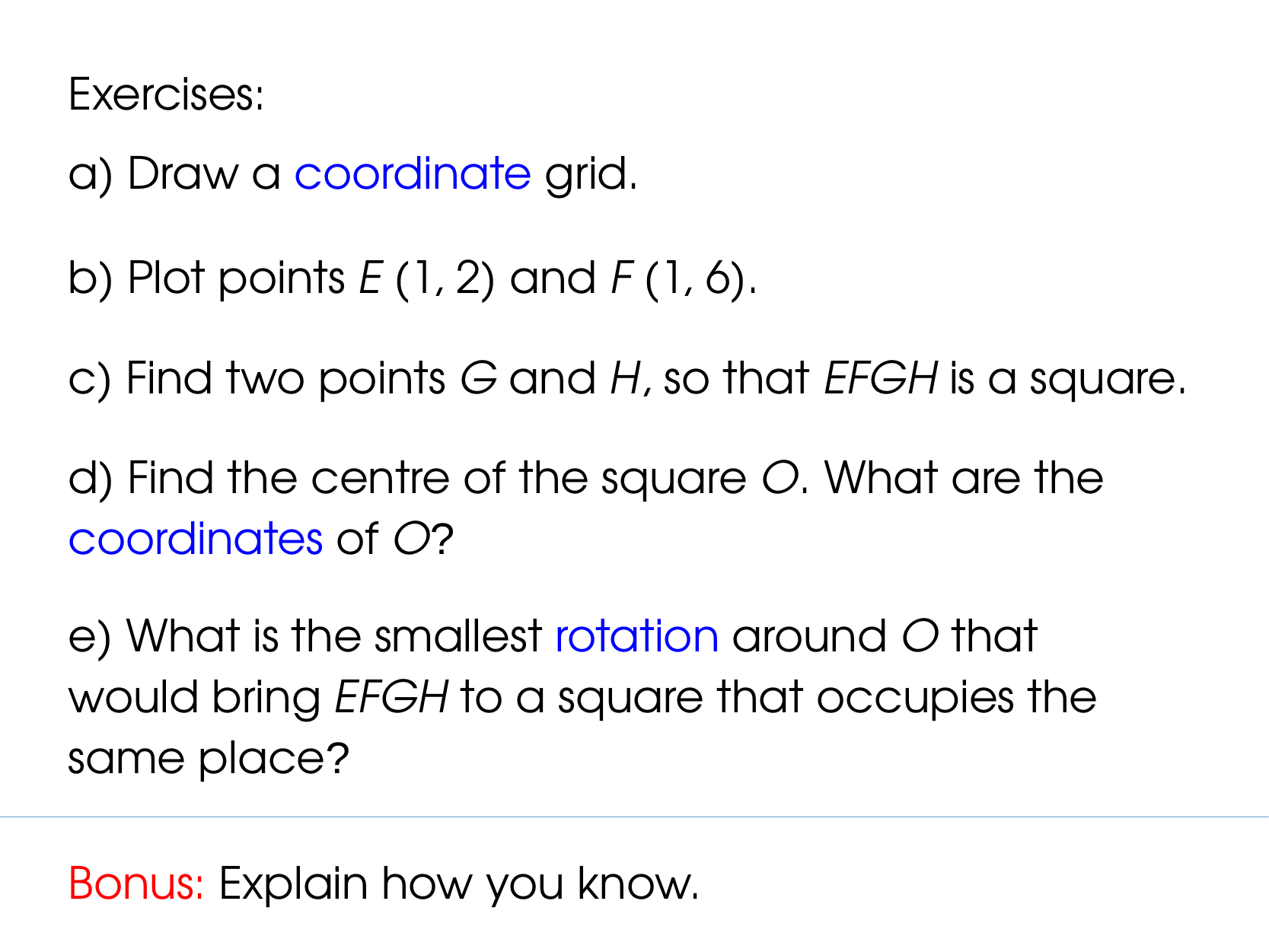

Exercises:
a) Draw a coordinate grid.
b) Plot points E (1, 2) and F (1, 6).
c) Find two points G and H, so that EFGH is a square.
d) Find the centre of the square O. What are the coordinates of O?
e) What is the smallest rotation around O that would bring EFGH to a square that occupies the same place?
Bonus: Explain how you know.